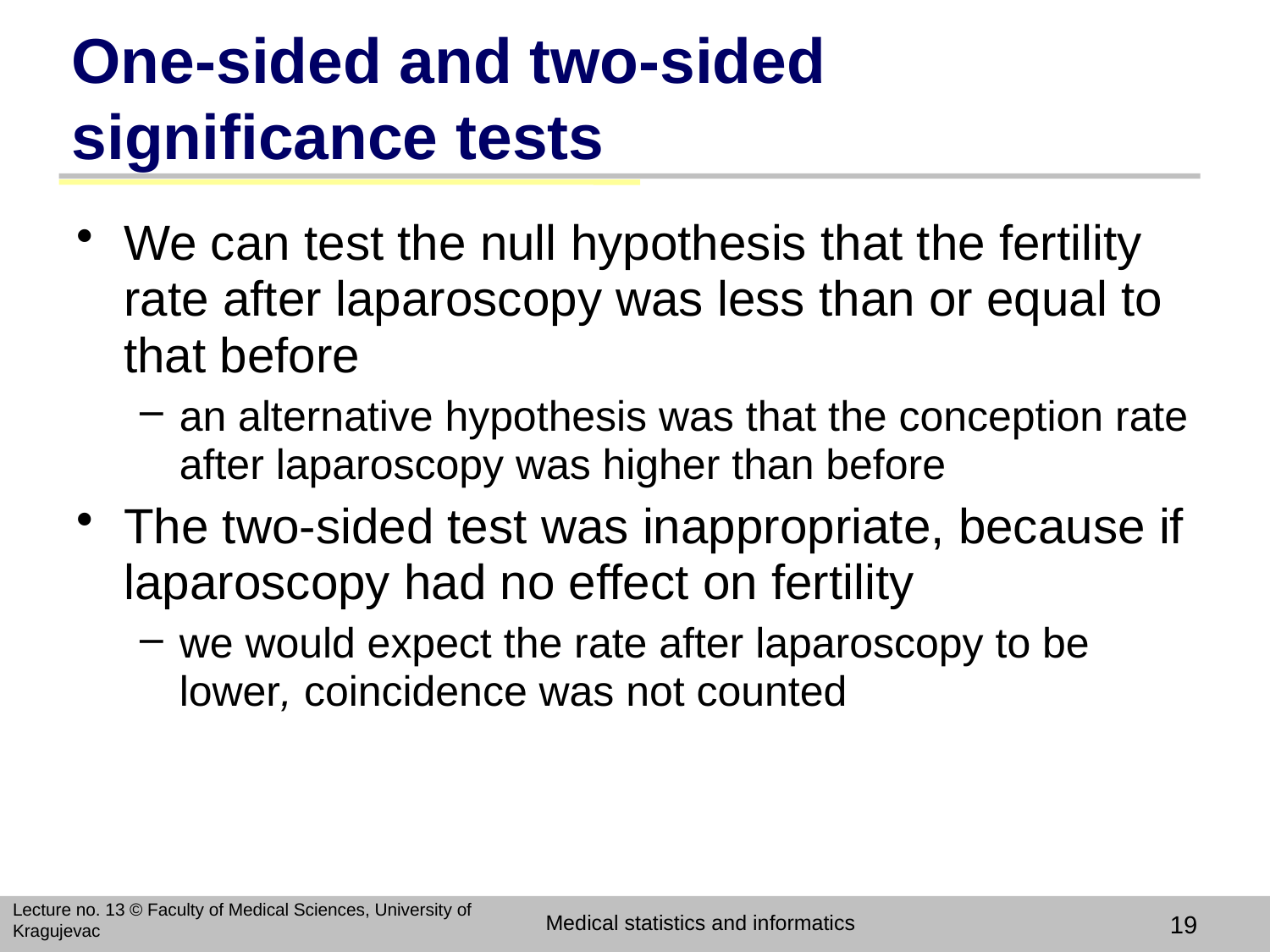

# One-sided and two-sided significance tests
We can test the null hypothesis that the fertility rate after laparoscopy was less than or equal to that before
an alternative hypothesis was that the conception rate after laparoscopy was higher than before
The two-sided test was inappropriate, because if laparoscopy had no effect on fertility
we would expect the rate after laparoscopy to be lower, coincidence was not counted
Lecture no. 13 © Faculty of Medical Sciences, University of Kragujevac
Medical statistics and informatics
19